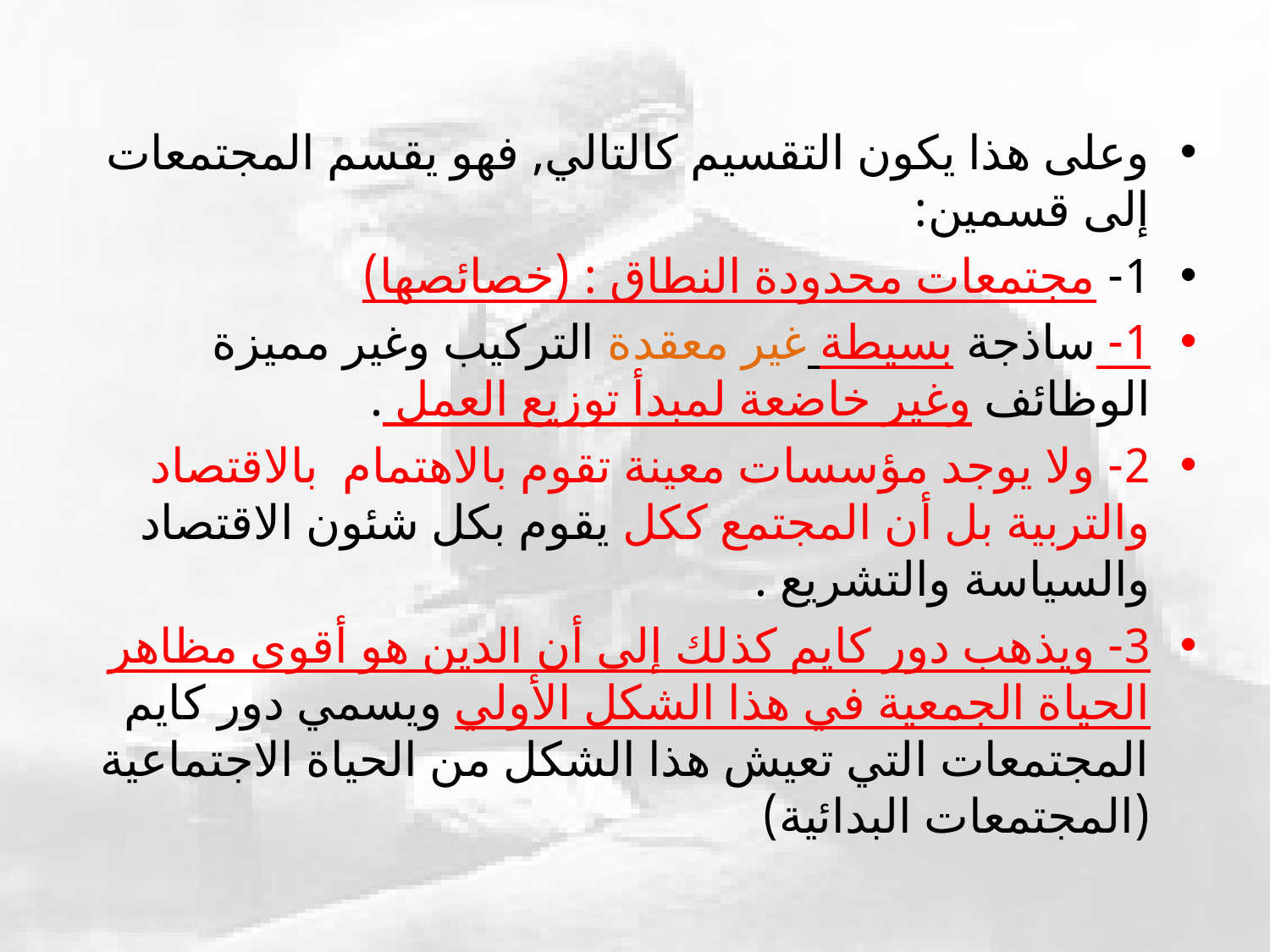

وعلى هذا يكون التقسيم كالتالي, فهو يقسم المجتمعات إلى قسمين:
1- مجتمعات محدودة النطاق : (خصائصها)
1- ساذجة بسيطة غير معقدة التركيب وغير مميزة الوظائف وغير خاضعة لمبدأ توزيع العمل .
2- ولا يوجد مؤسسات معينة تقوم بالاهتمام  بالاقتصاد والتربية بل أن المجتمع ككل يقوم بكل شئون الاقتصاد والسياسة والتشريع .
3- ويذهب دور كايم كذلك إلى أن الدين هو أقوى مظاهر الحياة الجمعية في هذا الشكل الأولي ويسمي دور كايم المجتمعات التي تعيش هذا الشكل من الحياة الاجتماعية (المجتمعات البدائية)